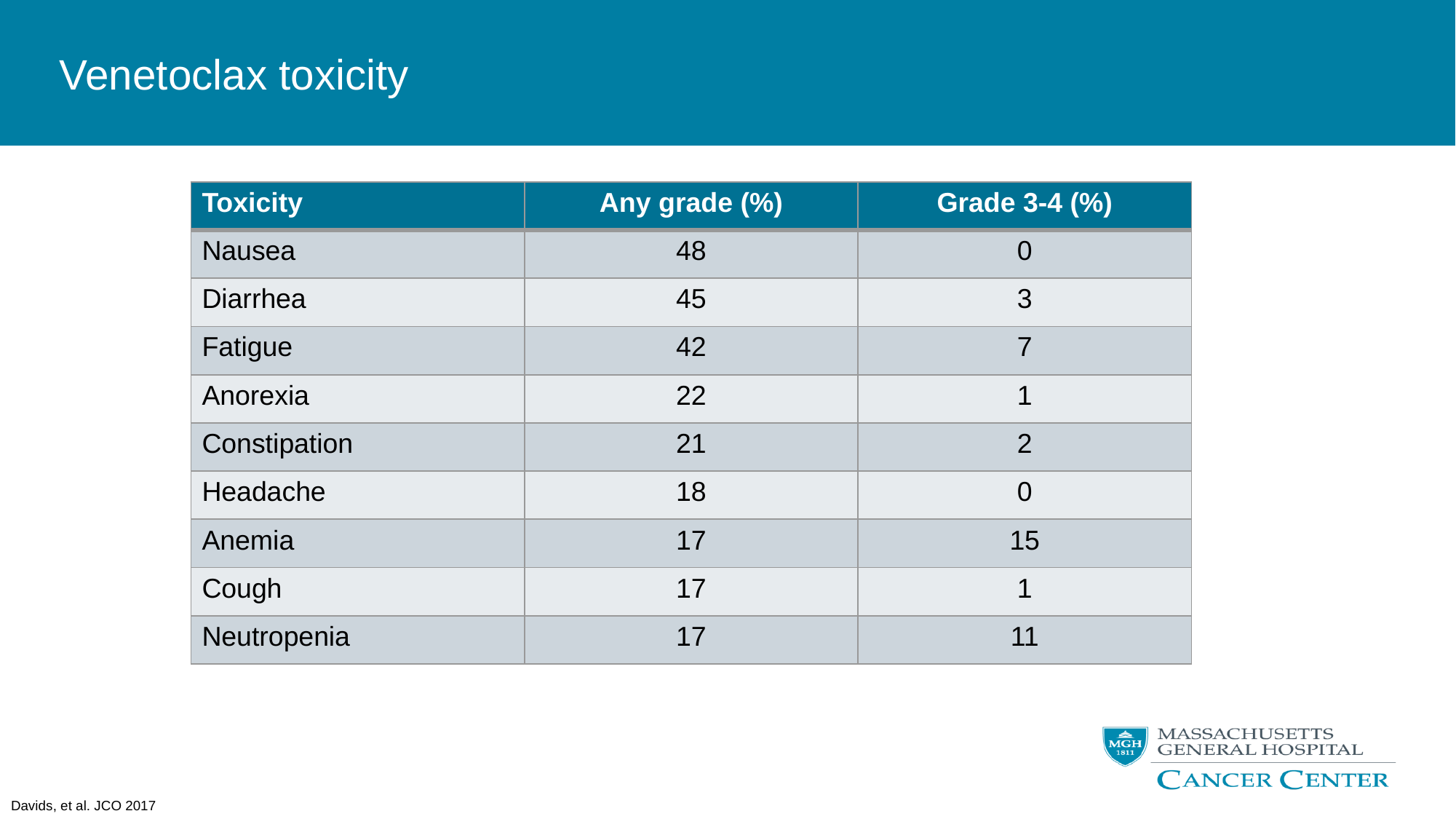

# Venetoclax toxicity
| Toxicity | Any grade (%) | Grade 3-4 (%) |
| --- | --- | --- |
| Nausea | 48 | 0 |
| Diarrhea | 45 | 3 |
| Fatigue | 42 | 7 |
| Anorexia | 22 | 1 |
| Constipation | 21 | 2 |
| Headache | 18 | 0 |
| Anemia | 17 | 15 |
| Cough | 17 | 1 |
| Neutropenia | 17 | 11 |
Davids, et al. JCO 2017